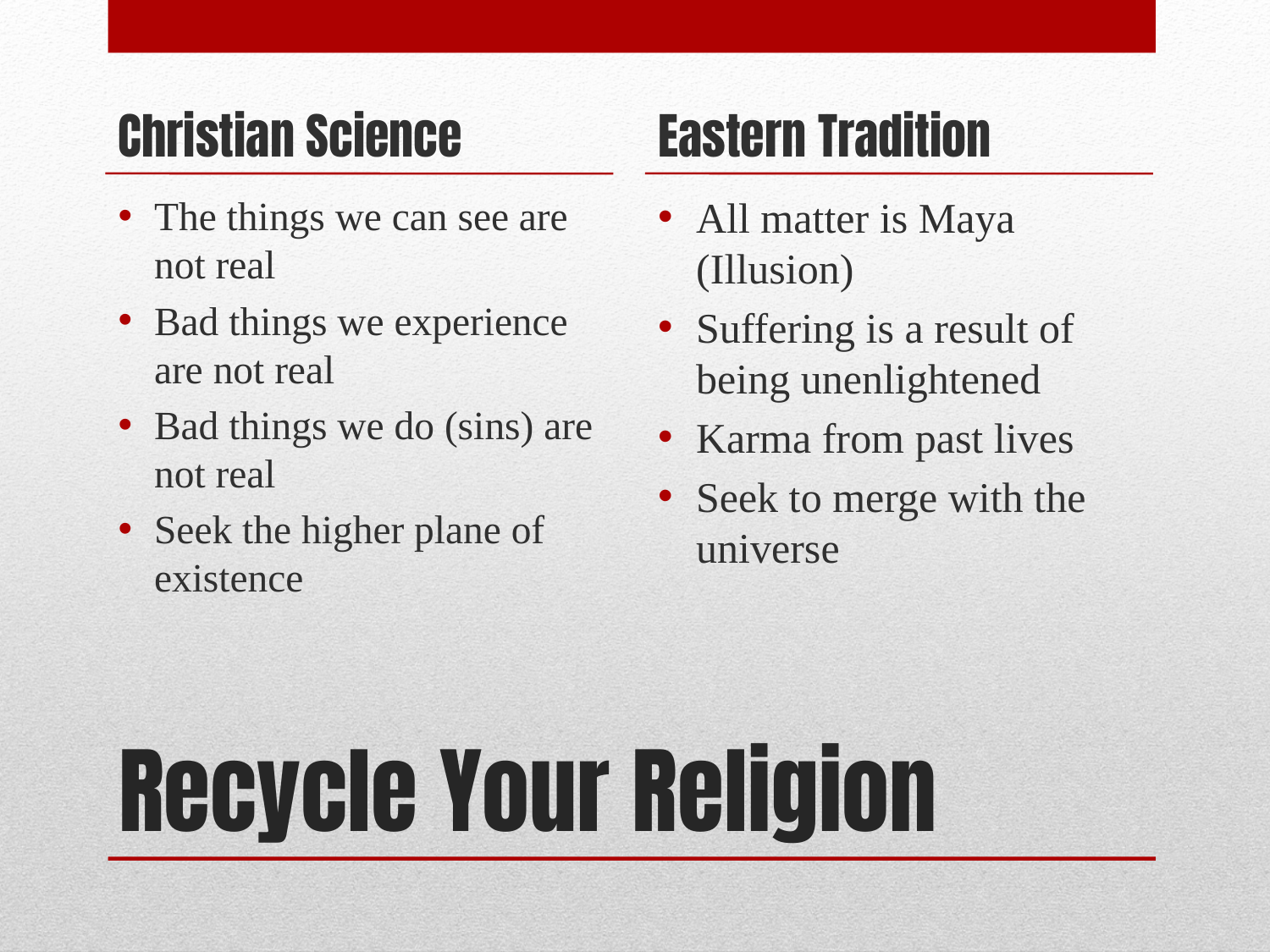

Christian Science
Eastern Tradition
The things we can see are not real
Bad things we experience are not real
Bad things we do (sins) are not real
Seek the higher plane of existence
All matter is Maya
(Illusion)
Suffering is a result of being unenlightened
Karma from past lives
Seek to merge with the universe
# Recycle Your Religion